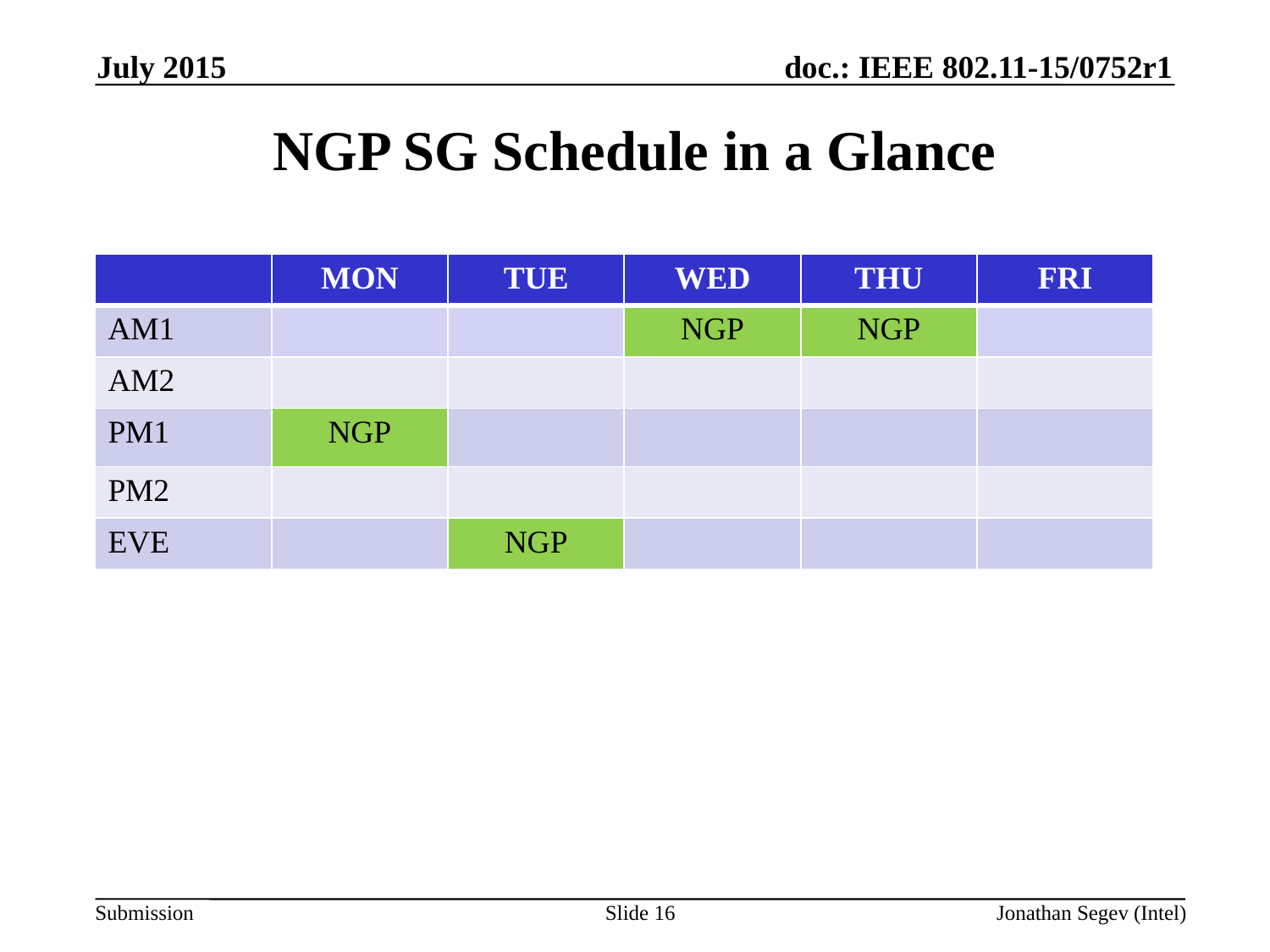

July 2015
NGP SG Schedule in a Glance
|  | MON | TUE | WED | THU | FRI |
| --- | --- | --- | --- | --- | --- |
| AM1 |  |  | NGP | NGP |  |
| AM2 |  |  |  |  |  |
| PM1 | NGP |  |  |  |  |
| PM2 |  |  |  |  |  |
| EVE |  | NGP |  |  |  |
Slide 16
Jonathan Segev (Intel)